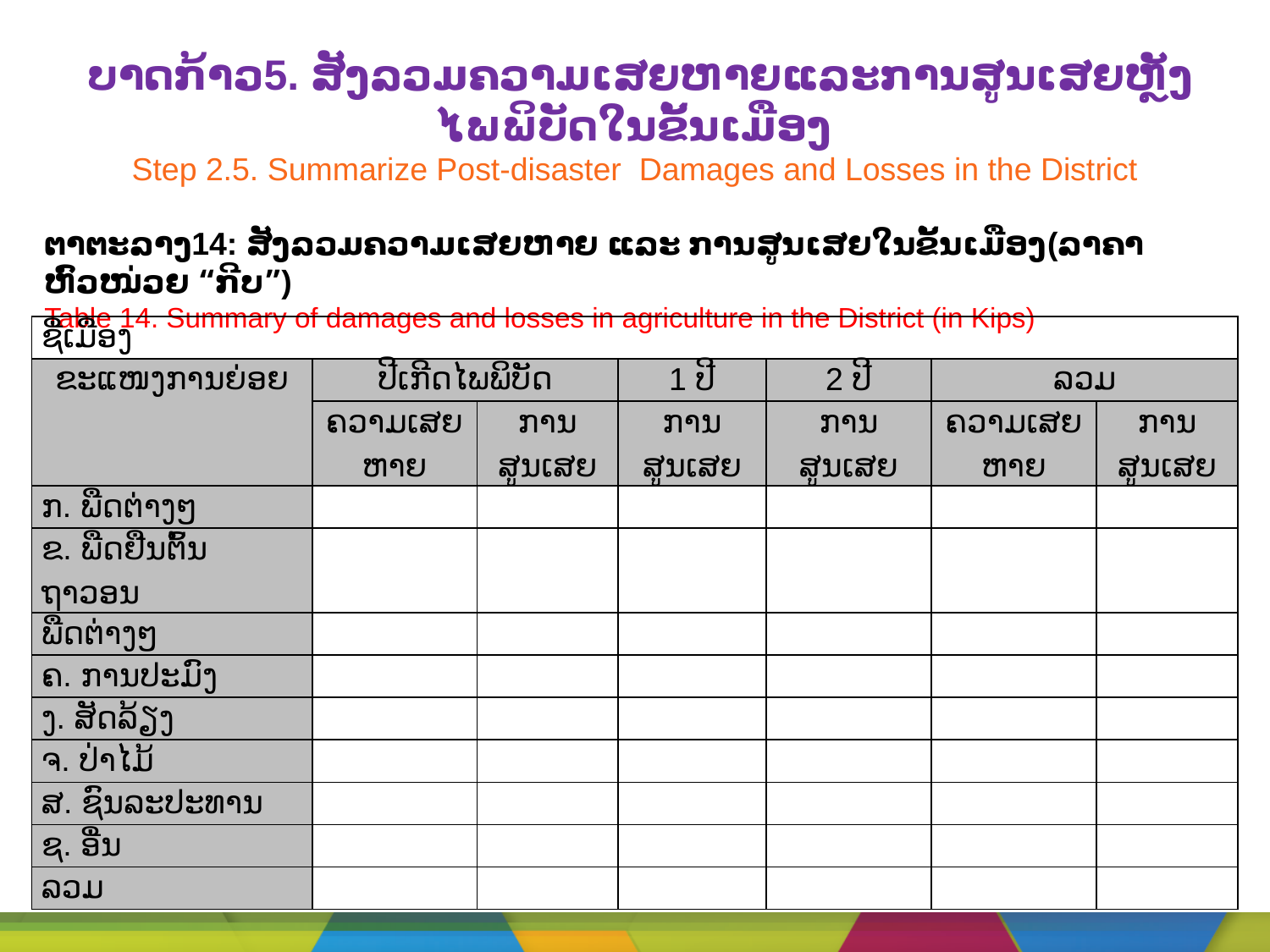

# ບາດກ້າວ5. ສັງລວມຄວາມເສຍຫາຍແລະການສູນເສຍຫຼັງໄພພິບັດໃນຂັ້ນເມືອງ Step 2.5. Summarize Post-disaster  Damages and Losses in the District
ຕາຕະລາງ14: ສັງລວມຄວາມເສຍຫາຍ ແລະ ການສູນເສຍໃນຂັ້ນເມືອງ(ລາຄາຫົວໜ່ວຍ “ກີບ”)
Table 14. Summary of damages and losses in agriculture in the District (in Kips)
| ຊື່ເມືອງ |  |  |  |  |  |  |
| --- | --- | --- | --- | --- | --- | --- |
| ຂະແໜງການຍ່ອຍ | ປີເກີດໄພພິບັດ |  | 1 ປີ | 2 ປີ | ລວມ |  |
|  | ຄວາມເສຍຫາຍ | ການສູນເສຍ | ການສູນເສຍ | ການສູນເສຍ | ຄວາມເສຍຫາຍ | ການສູນເສຍ |
| ກ. ພືດຕ່າງໆ |  |  |  |  |  |  |
| ຂ. ພືດຢືນຕົ້ນຖາວອນ |  |  |  |  |  |  |
| ພືດຕ່າງໆ |  |  |  |  |  |  |
| ຄ. ການປະມົງ |  |  |  |  |  |  |
| ງ. ສັດລ້ຽງ |  |  |  |  |  |  |
| ຈ. ປ່າໄມ້ |  |  |  |  |  |  |
| ສ. ຊົນລະປະທານ |  |  |  |  |  |  |
| ຊ. ອື່ນ |  |  |  |  |  |  |
| ລວມ |  |  |  |  |  |  |